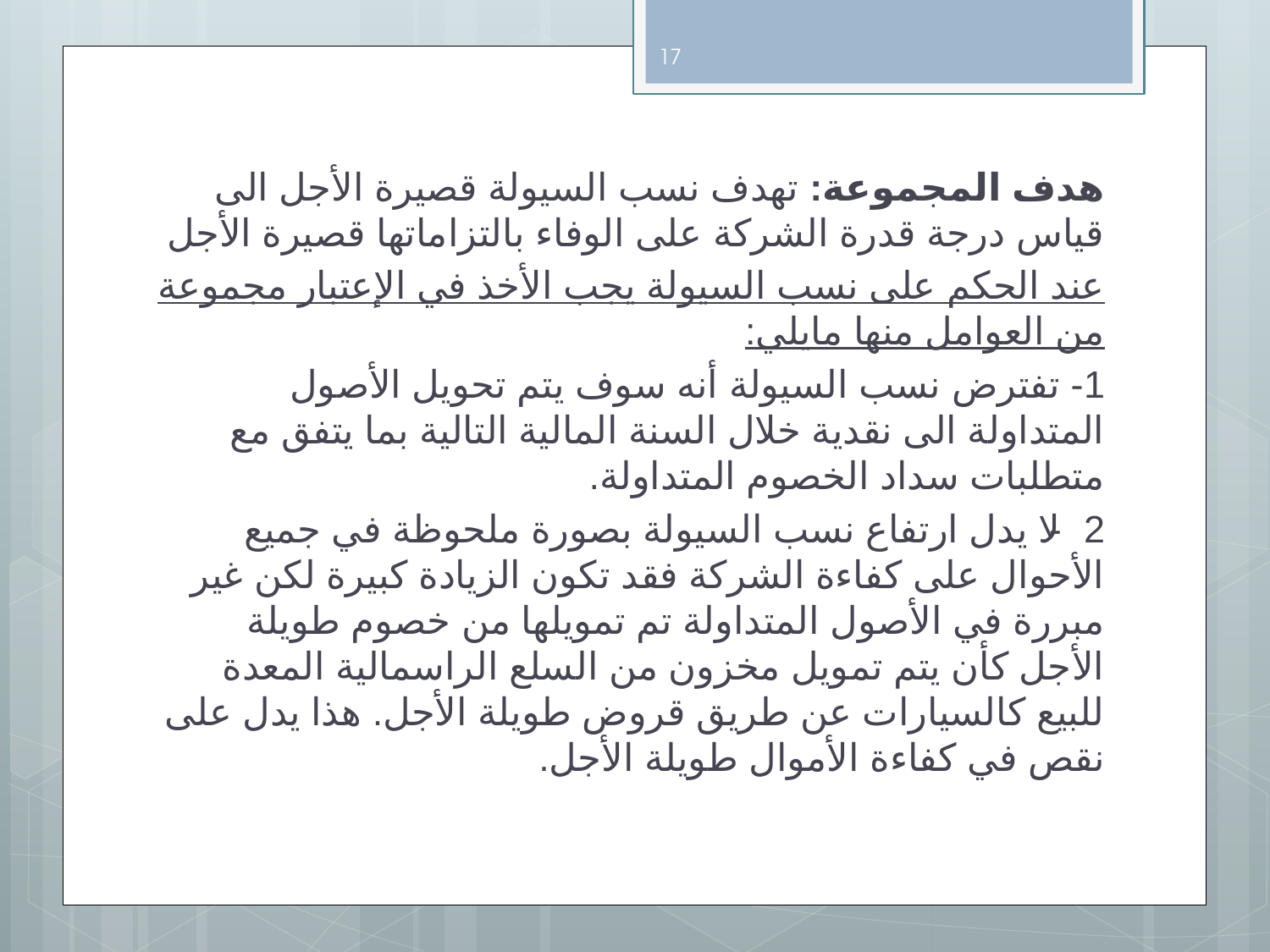

17
هدف المجموعة: تهدف نسب السيولة قصيرة الأجل الى قياس درجة قدرة الشركة على الوفاء بالتزاماتها قصيرة الأجل
عند الحكم على نسب السيولة يجب الأخذ في الإعتبار مجموعة من العوامل منها مايلي:
1- تفترض نسب السيولة أنه سوف يتم تحويل الأصول المتداولة الى نقدية خلال السنة المالية التالية بما يتفق مع متطلبات سداد الخصوم المتداولة.
2- لا يدل ارتفاع نسب السيولة بصورة ملحوظة في جميع الأحوال على كفاءة الشركة فقد تكون الزيادة كبيرة لكن غير مبررة في الأصول المتداولة تم تمويلها من خصوم طويلة الأجل كأن يتم تمويل مخزون من السلع الراسمالية المعدة للبيع كالسيارات عن طريق قروض طويلة الأجل. هذا يدل على نقص في كفاءة الأموال طويلة الأجل.